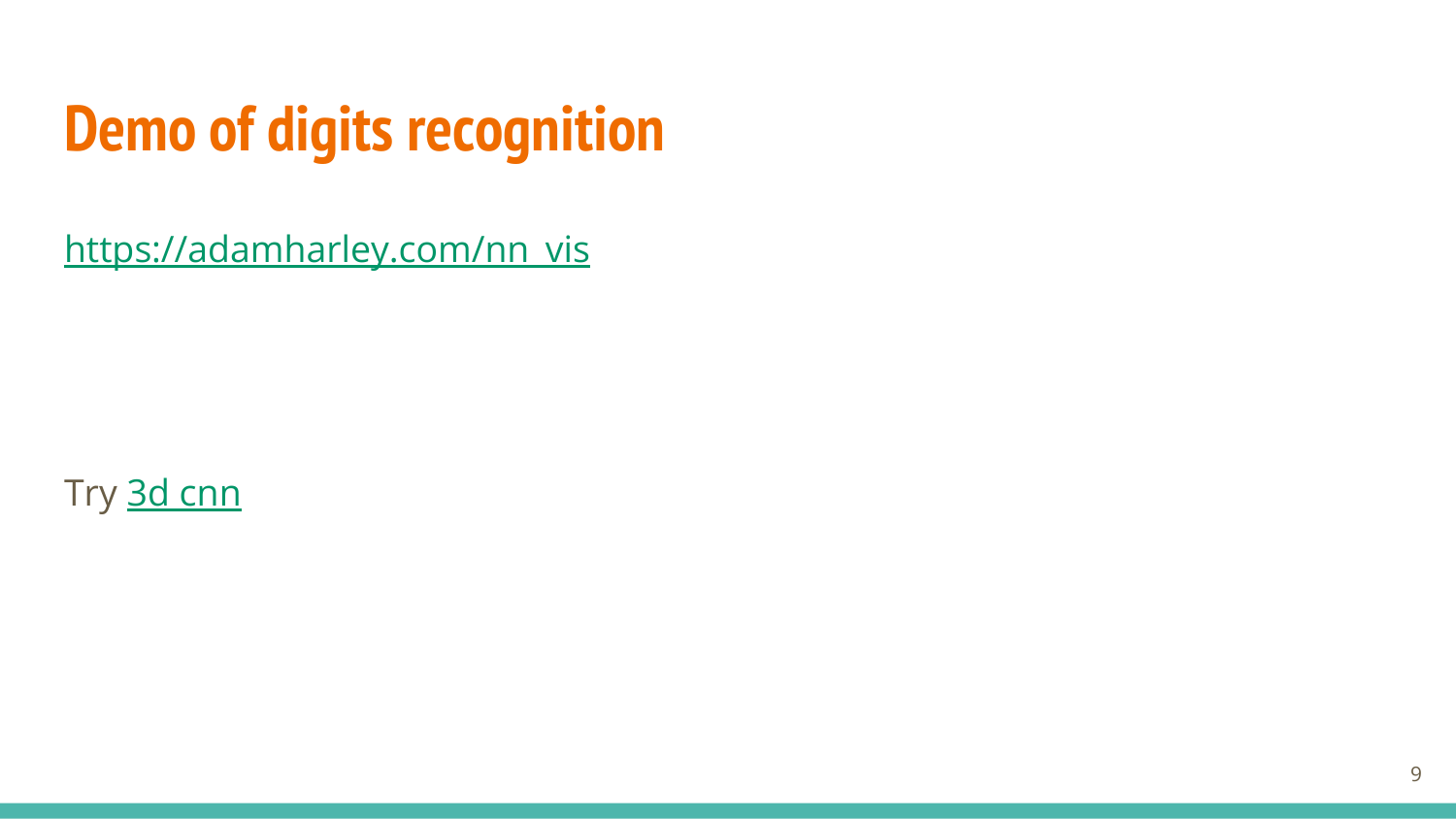

# Demo of digits recognition
https://adamharley.com/nn_vis

Try 3d cnn

9